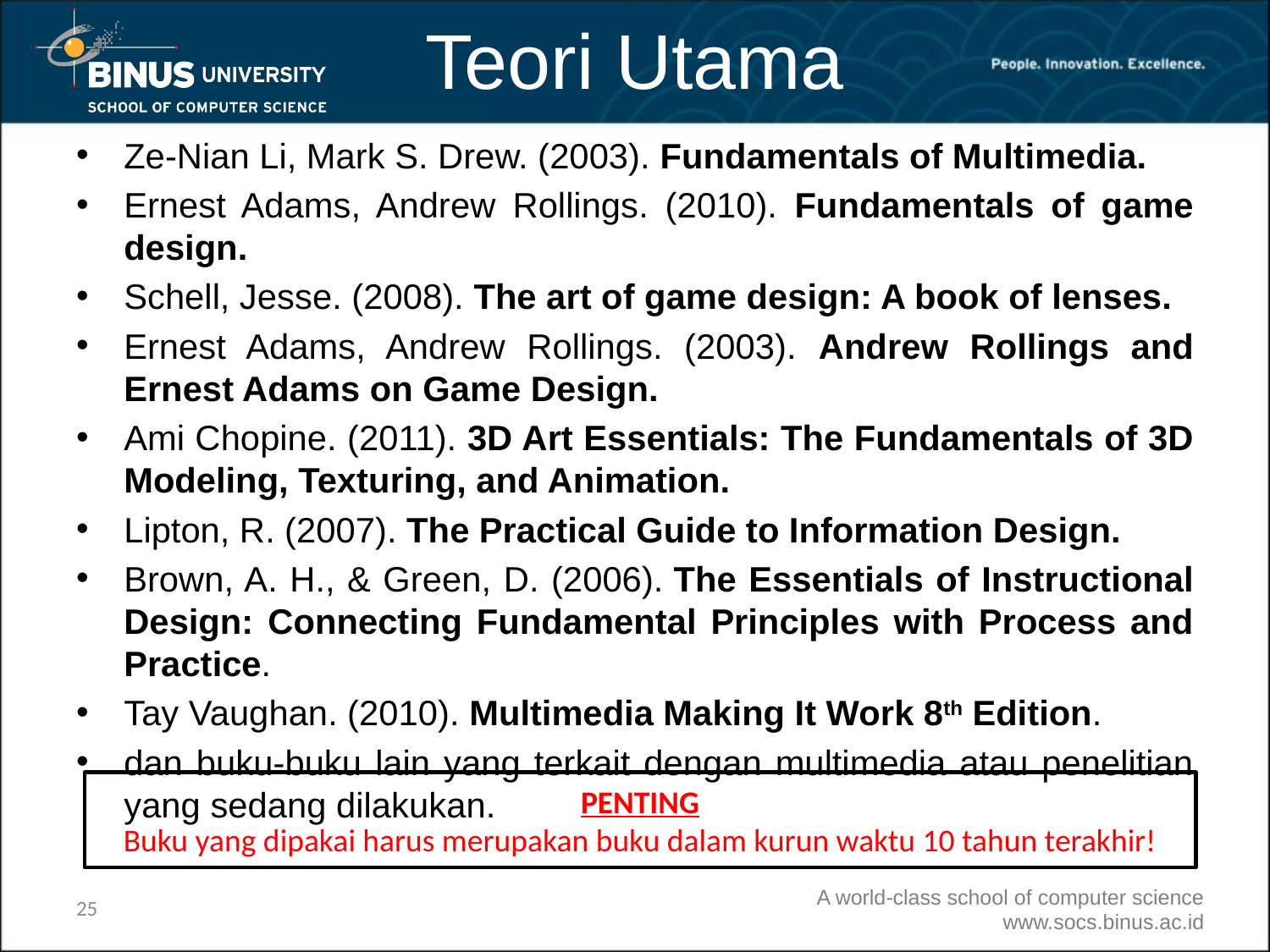

# Teori Utama
Ze-Nian Li, Mark S. Drew. (2003). Fundamentals of Multimedia.
Ernest Adams, Andrew Rollings. (2010). Fundamentals of game design.
Schell, Jesse. (2008). The art of game design: A book of lenses.
Ernest Adams, Andrew Rollings. (2003). Andrew Rollings and Ernest Adams on Game Design.
Ami Chopine. (2011). 3D Art Essentials: The Fundamentals of 3D Modeling, Texturing, and Animation.
Lipton, R. (2007). The Practical Guide to Information Design.
Brown, A. H., & Green, D. (2006). The Essentials of Instructional Design: Connecting Fundamental Principles with Process and Practice.
Tay Vaughan. (2010). Multimedia Making It Work 8th Edition.
dan buku-buku lain yang terkait dengan multimedia atau penelitian yang sedang dilakukan.

PENTING
Buku yang dipakai harus merupakan buku dalam kurun waktu 10 tahun terakhir!
25